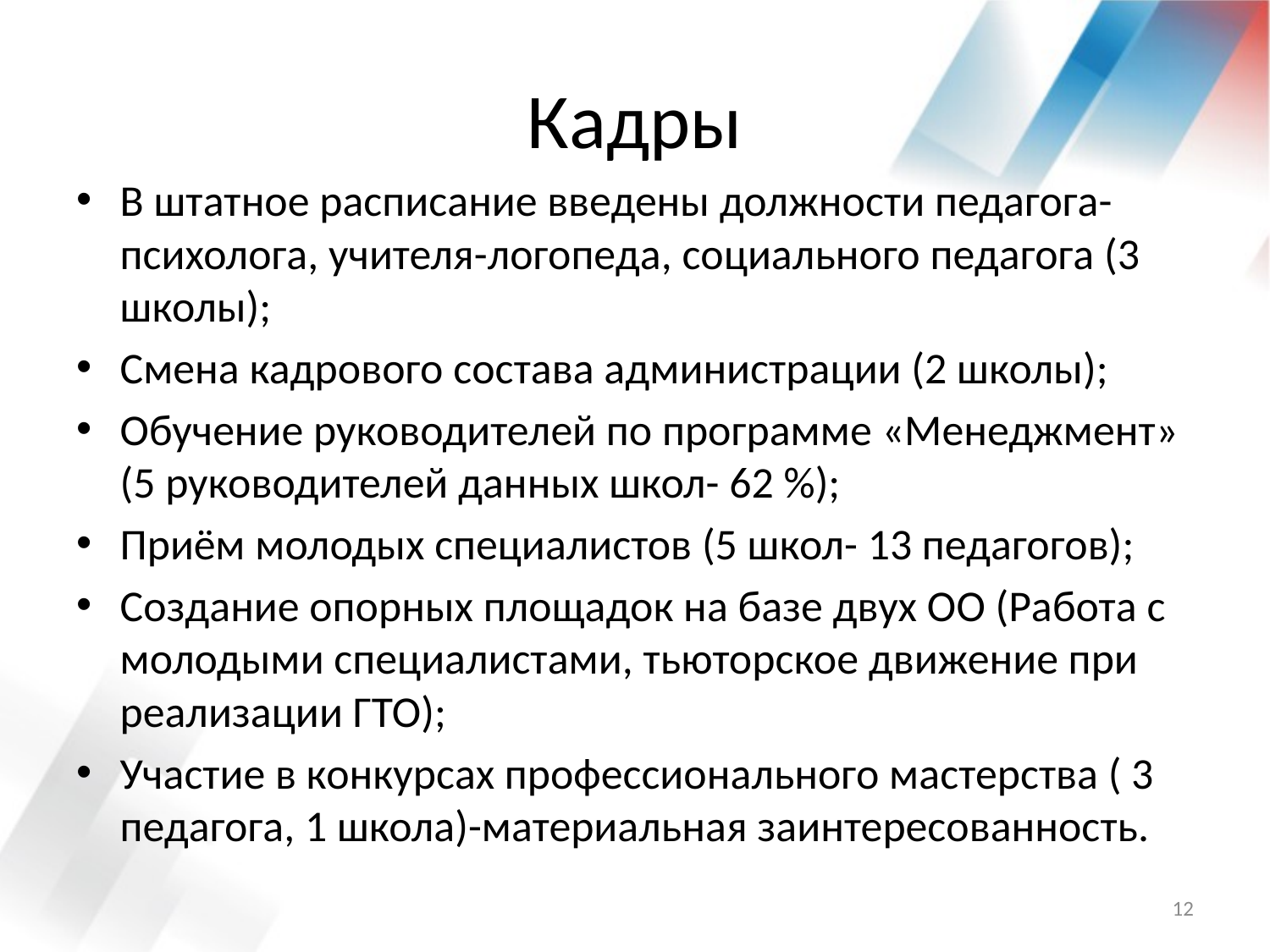

# Кадры
В штатное расписание введены должности педагога-психолога, учителя-логопеда, социального педагога (3 школы);
Смена кадрового состава администрации (2 школы);
Обучение руководителей по программе «Менеджмент»  (5 руководителей данных школ- 62 %);
Приём молодых специалистов (5 школ- 13 педагогов);
Создание опорных площадок на базе двух ОО (Работа с молодыми специалистами, тьюторское движение при реализации ГТО);
Участие в конкурсах профессионального мастерства ( 3 педагога, 1 школа)-материальная заинтересованность.
12